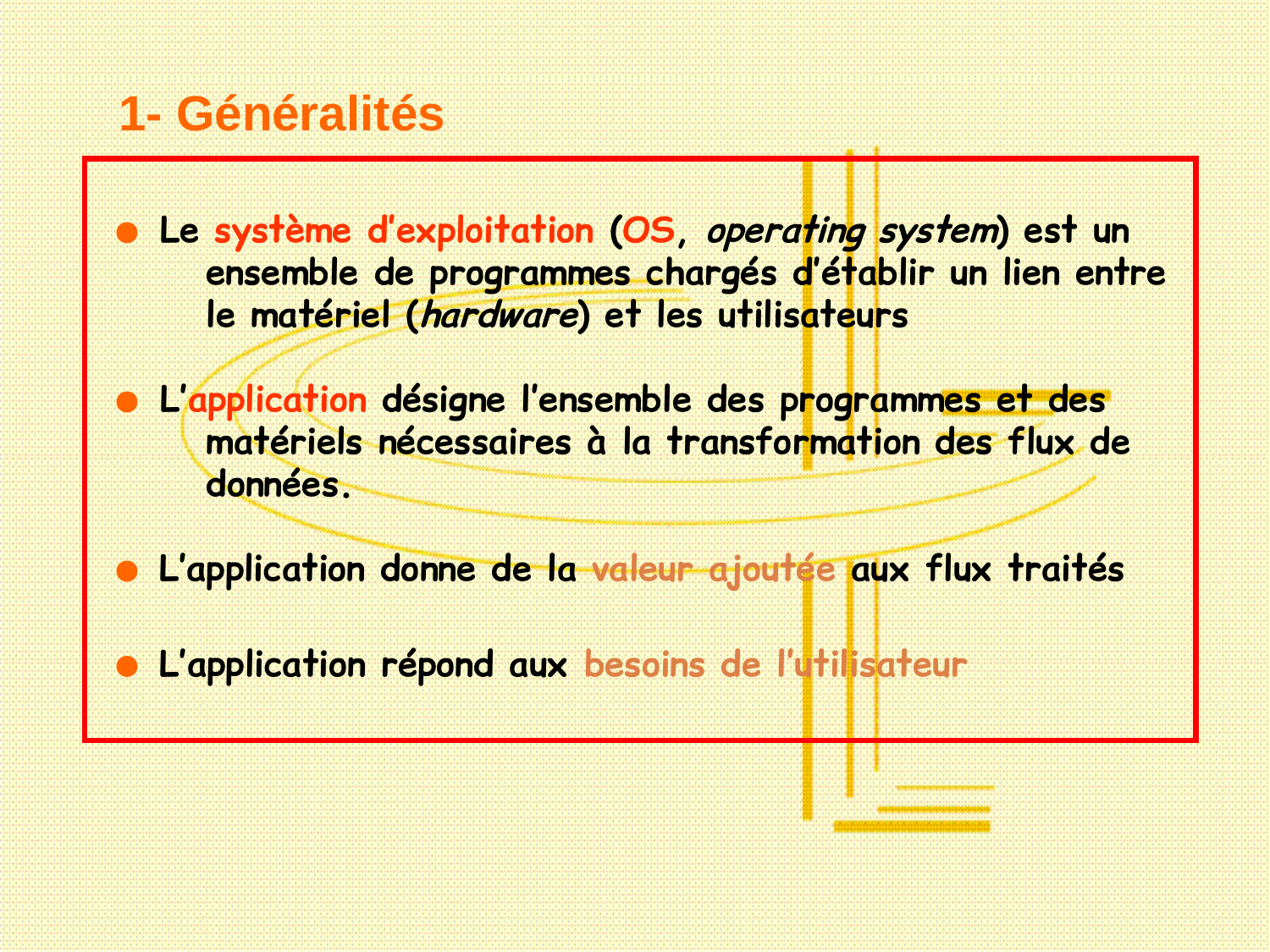

# 1- Généralités

Le système d’exploitation (OS, operating system) est un
   ensemble de programmes chargés d’établir un lien entre
   le matériel (hardware) et les utilisateurs

L’application désigne l’ensemble des programmes et des
   matériels nécessaires à la transformation des flux de
   données.

L’application donne de la valeur ajoutée aux flux traités

L’application répond aux besoins de l’utilisateur